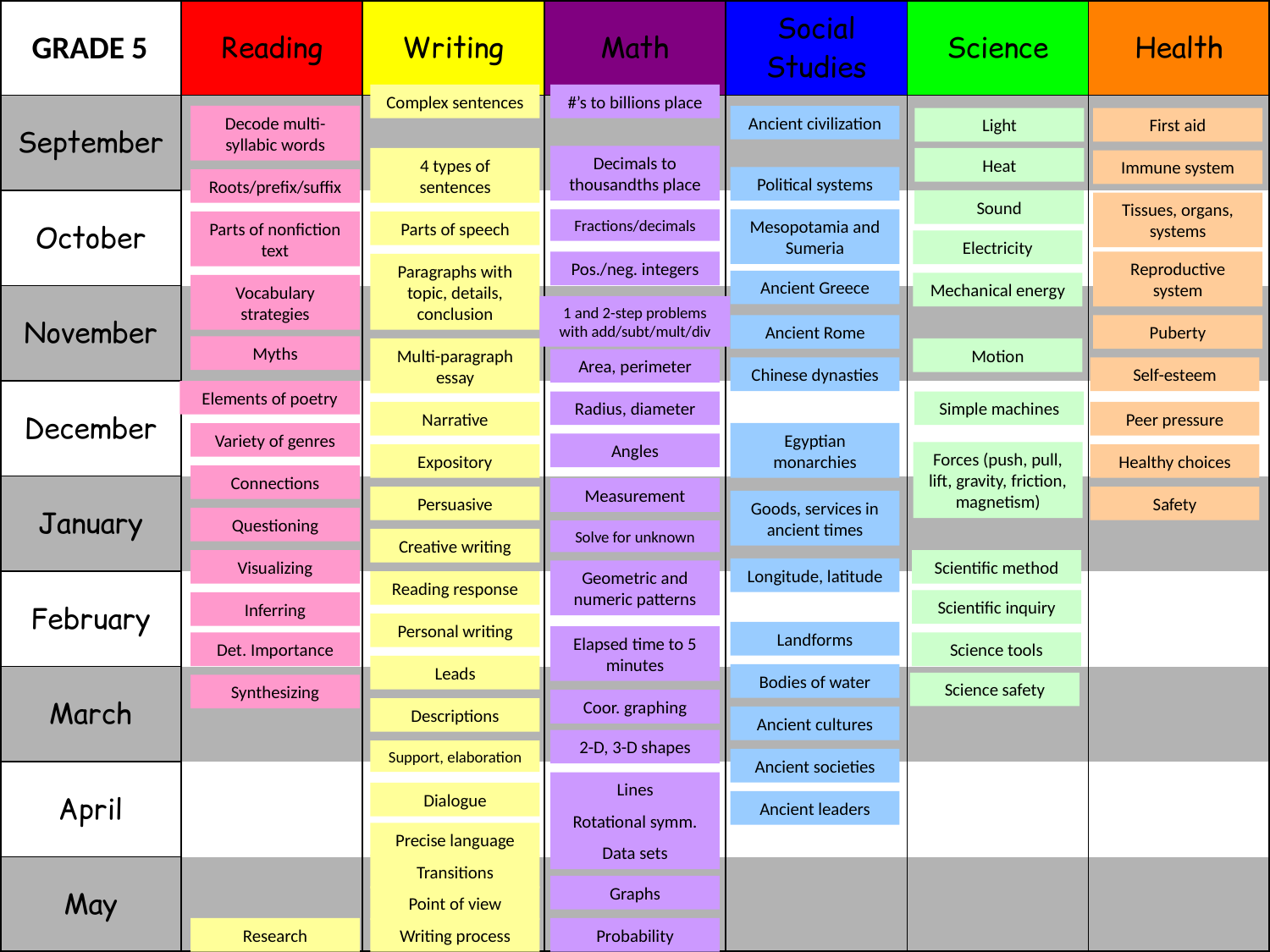

|  | Reading | Writing | Math | Social Studies | Science | Health |
| --- | --- | --- | --- | --- | --- | --- |
| September |  |  |  |  |  |  |
| October |  |  |  |  |  |  |
| November |  |  |  |  |  |  |
| December |  |  |  |  |  |  |
| January |  |  |  |  |  |  |
| February |  |  |  |  |  |  |
| March |  |  |  |  |  |  |
| April |  |  |  |  |  |  |
| May |  |  |  |  |  |  |
GRADE 5
Complex sentences
#’s to billions place
Decode multi-syllabic words
Ancient civilization
Light
First aid
Decimals to thousandths place
4 types of sentences
Heat
Immune system
Political systems
Roots/prefix/suffix
Sound
Tissues, organs, systems
Fractions/decimals
Mesopotamia and Sumeria
Parts of nonfiction text
Parts of speech
Electricity
Pos./neg. integers
Reproductive system
Paragraphs with topic, details, conclusion
Ancient Greece
Mechanical energy
Vocabulary strategies
1 and 2-step problems with add/subt/mult/div
Ancient Rome
Puberty
Myths
Multi-paragraph essay
Motion
Area, perimeter
Chinese dynasties
Self-esteem
Elements of poetry
Radius, diameter
Simple machines
Narrative
Peer pressure
Variety of genres
Egyptian monarchies
Angles
Forces (push, pull, lift, gravity, friction, magnetism)
Expository
Healthy choices
Connections
Measurement
Persuasive
Safety
Goods, services in ancient times
Questioning
Solve for unknown
Creative writing
Visualizing
Scientific method
Longitude, latitude
Geometric and numeric patterns
Reading response
Scientific inquiry
Inferring
Personal writing
Landforms
Elapsed time to 5 minutes
Det. Importance
Science tools
Leads
Bodies of water
Science safety
Synthesizing
Coor. graphing
Descriptions
Ancient cultures
2-D, 3-D shapes
Support, elaboration
Ancient societies
Lines
Dialogue
Ancient leaders
Rotational symm.
Precise language
Data sets
Transitions
Graphs
Point of view
Research
Writing process
Probability